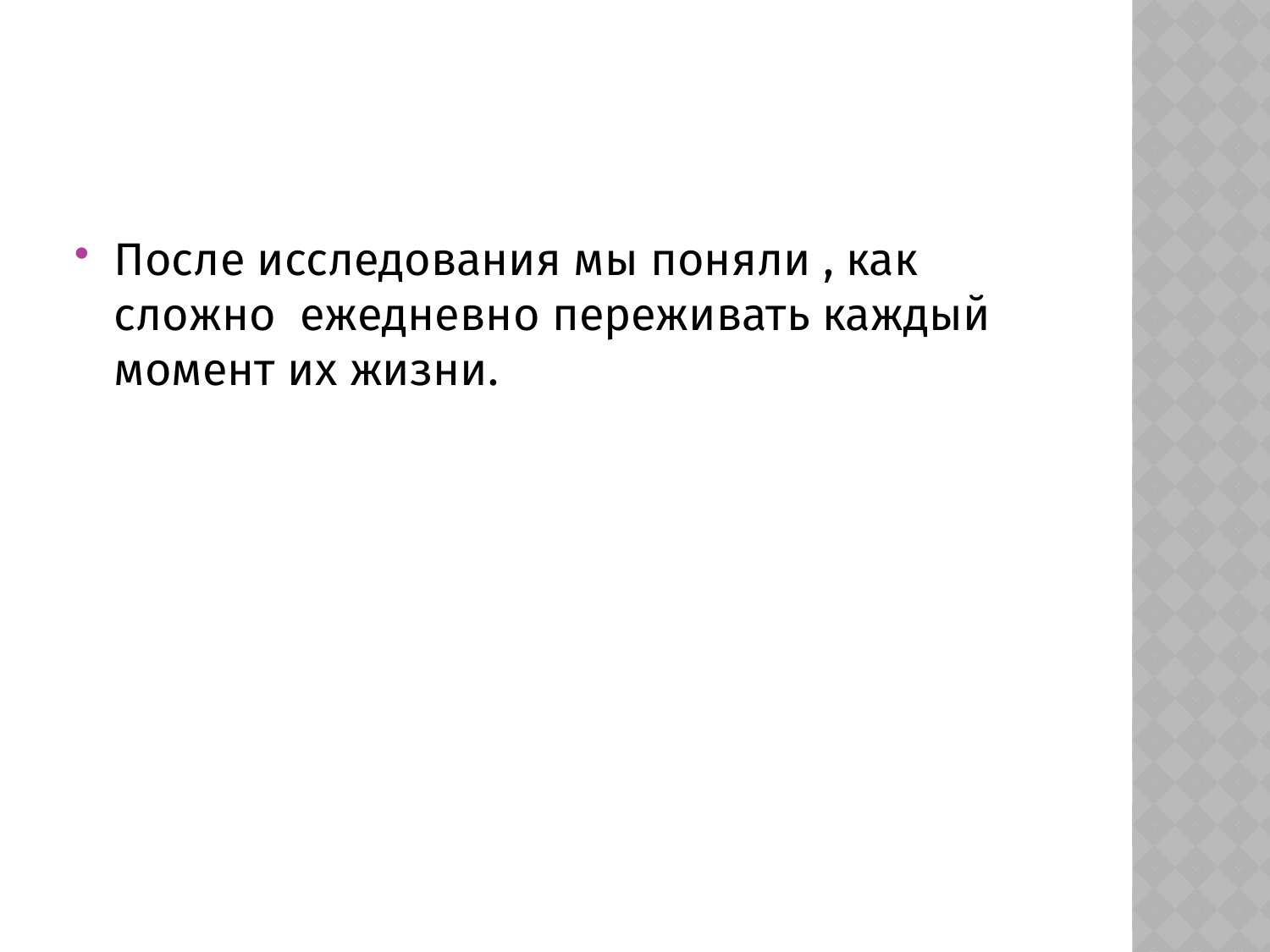

#
После исследования мы поняли , как сложно  ежедневно переживать каждый момент их жизни.